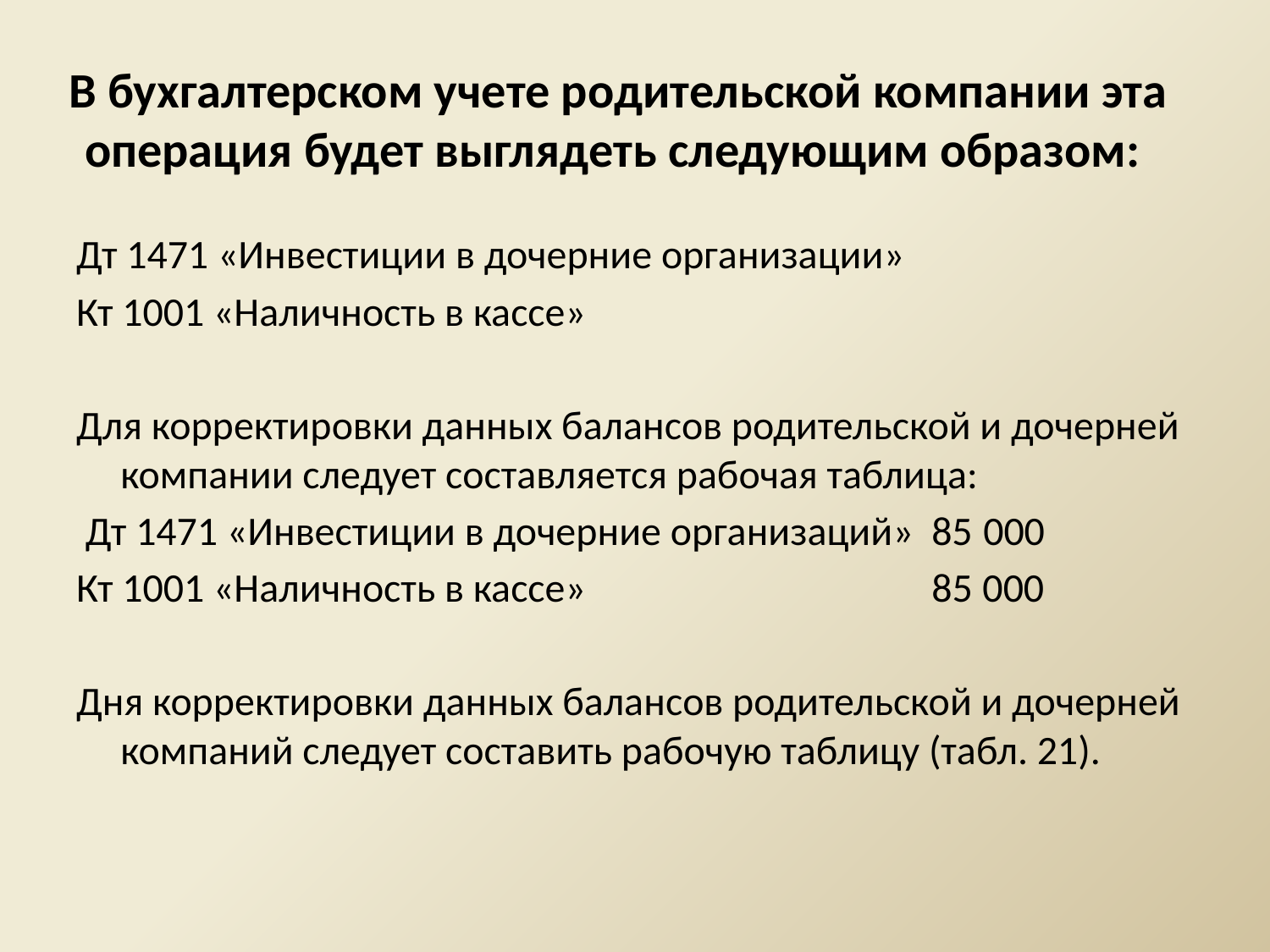

# В бухгалтерском учете родительской компании эта операция будет выглядеть следующим образом:
Дт 1471 «Инвестиции в дочерние организации»
Кт 1001 «Наличность в кассе»

Для корректировки данных балансов родительской и дочерней компании следует составляется рабочая таблица:
 Дт 1471 «Инвестиции в дочерние организаций»  85 000
Кт 1001 «Наличность в кассе»                                      85 000

Дня корректировки данных балансов родительской и дочерней компаний следует составить рабочую таблицу (табл. 21).